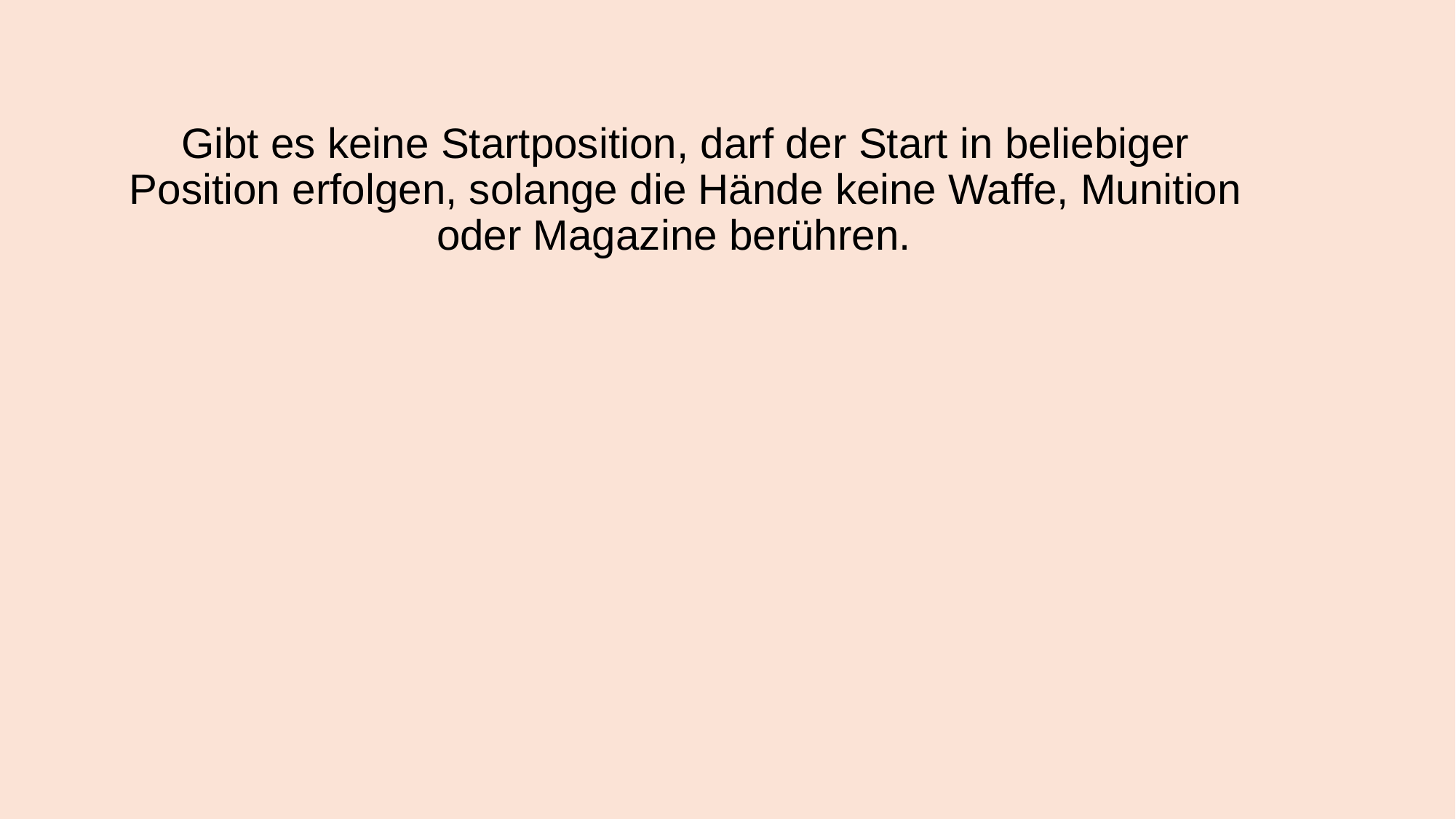

Gibt es keine Startposition, darf der Start in beliebiger Position erfolgen, solange die Hände keine Waffe, Munition oder Magazine berühren.